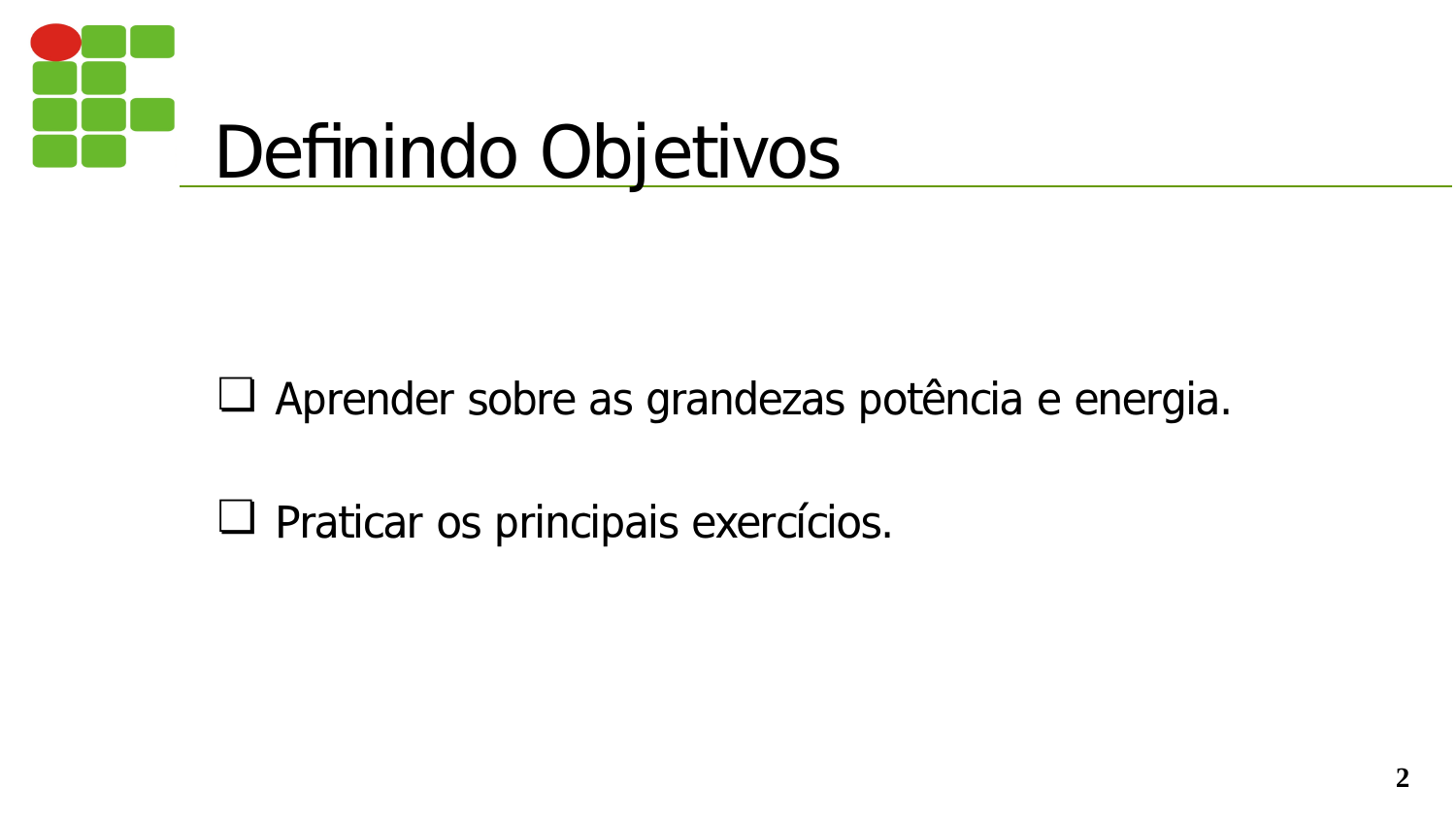

# Definindo Objetivos

Aprender sobre as grandezas potência e energia.

Praticar os principais exercícios.
2